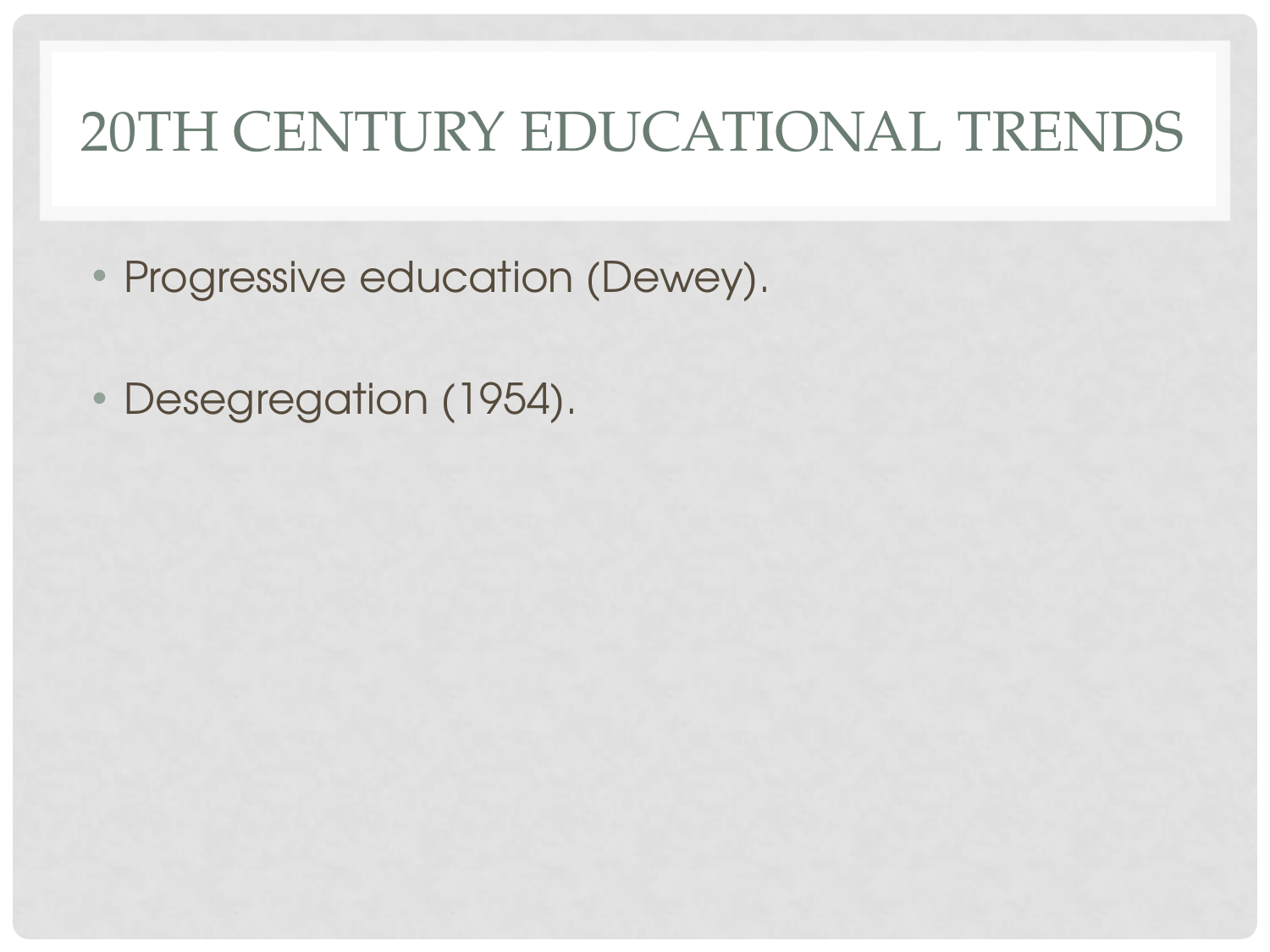

# 20TH CENTURY EDUCATIONAL TRENDS
Progressive education (Dewey).

Desegregation (1954).